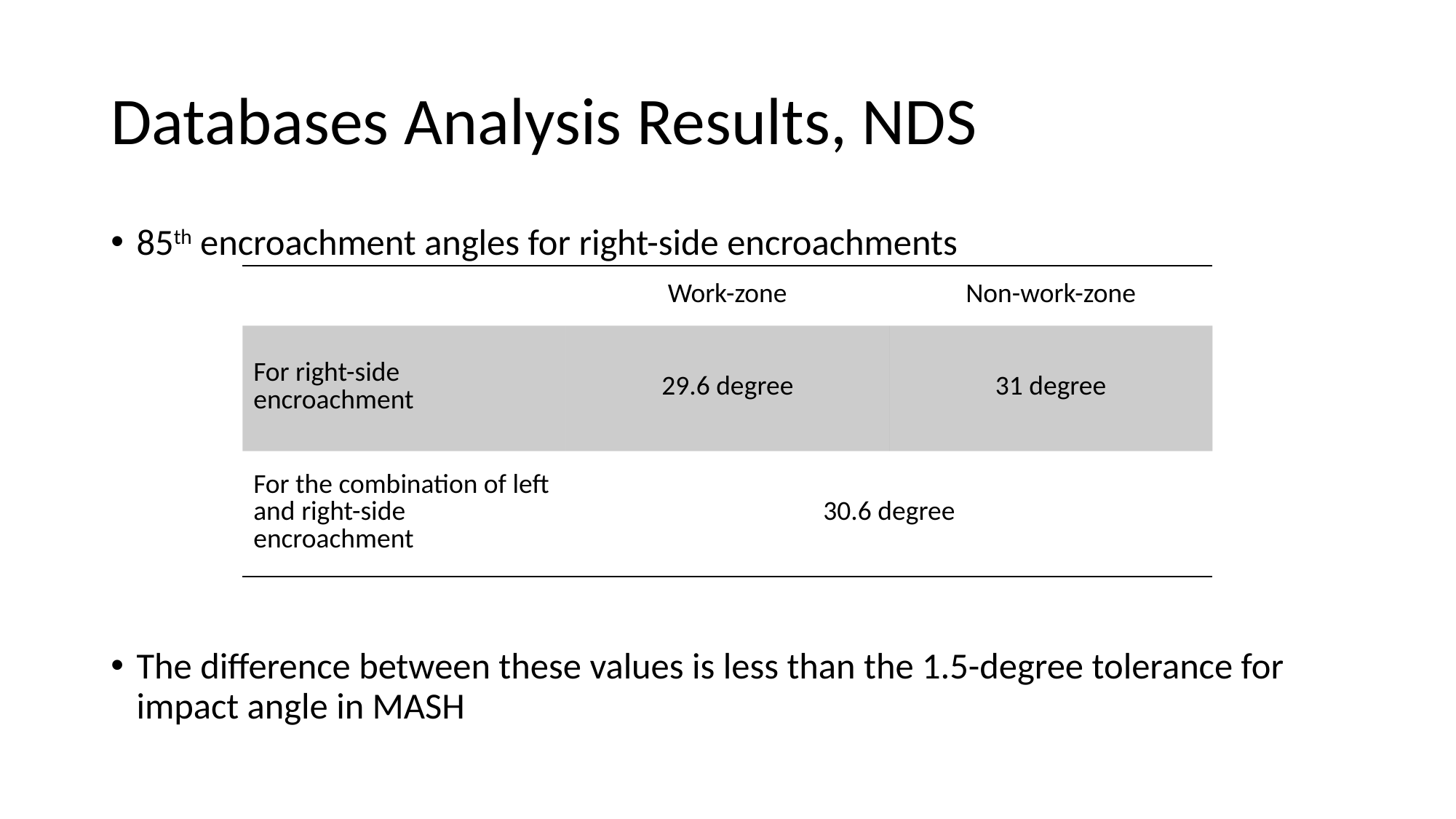

# Databases Analysis Results, NDS
85th encroachment angles for right-side encroachments

The difference between these values is less than the 1.5-degree tolerance for impact angle in MASH
|  | Work-zone | Non-work-zone |
| --- | --- | --- |
| For right-side encroachment | 29.6 degree | 31 degree |
| For the combination of left and right-side encroachment | 30.6 degree |  |
51